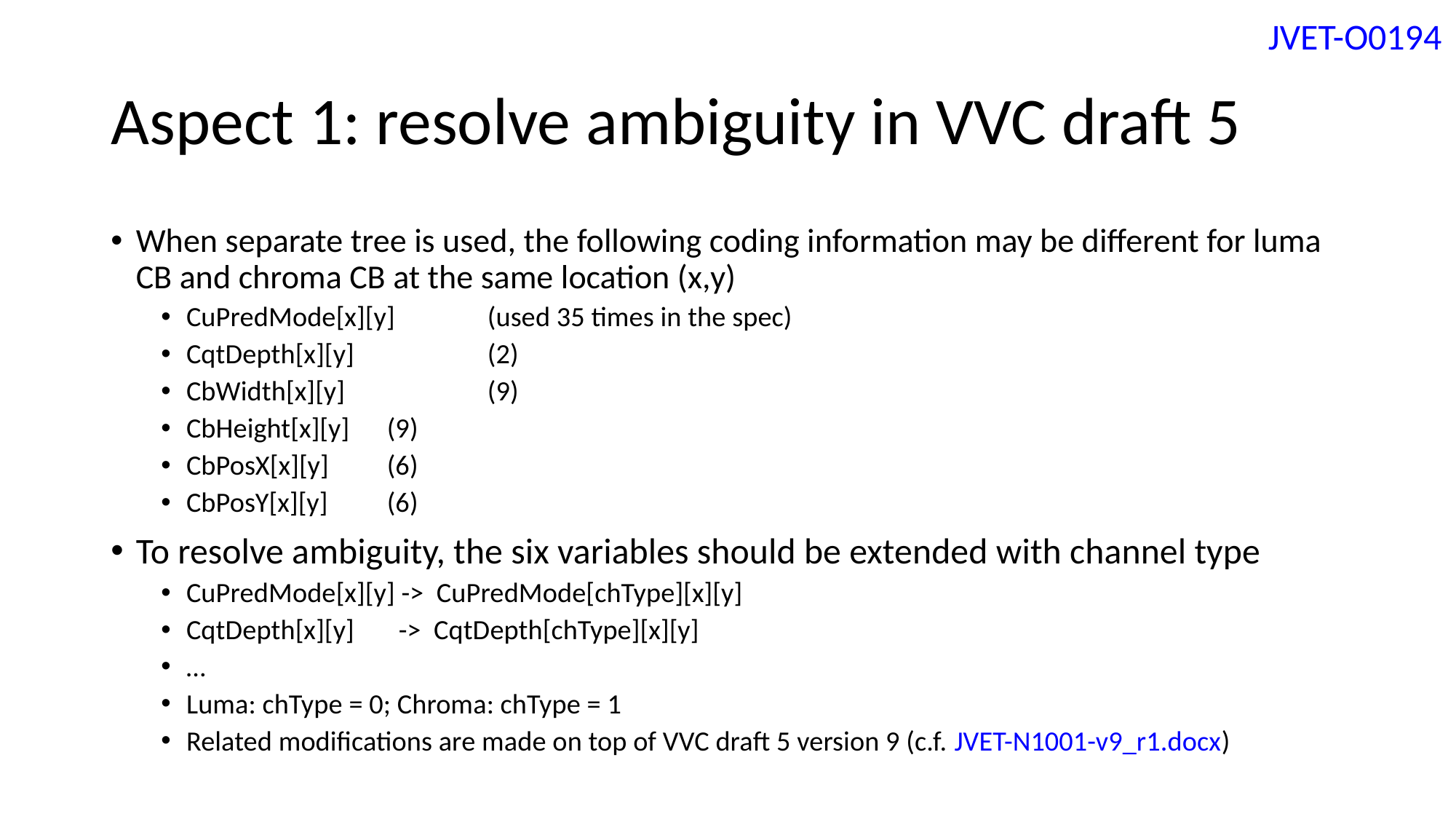

JVET-O0194
# Aspect 1: resolve ambiguity in VVC draft 5
When separate tree is used, the following coding information may be different for luma CB and chroma CB at the same location (x,y)
CuPredMode[x][y] 	(used 35 times in the spec)
CqtDepth[x][y]       	(2)
CbWidth[x][y]         	(9)
CbHeight[x][y]	(9)
CbPosX[x][y]	(6)
CbPosY[x][y]	(6)
To resolve ambiguity, the six variables should be extended with channel type
CuPredMode[x][y] ->  CuPredMode[chType][x][y]
CqtDepth[x][y]       ->  CqtDepth[chType][x][y]
…
Luma: chType = 0; Chroma: chType = 1
Related modifications are made on top of VVC draft 5 version 9 (c.f. JVET-N1001-v9_r1.docx)